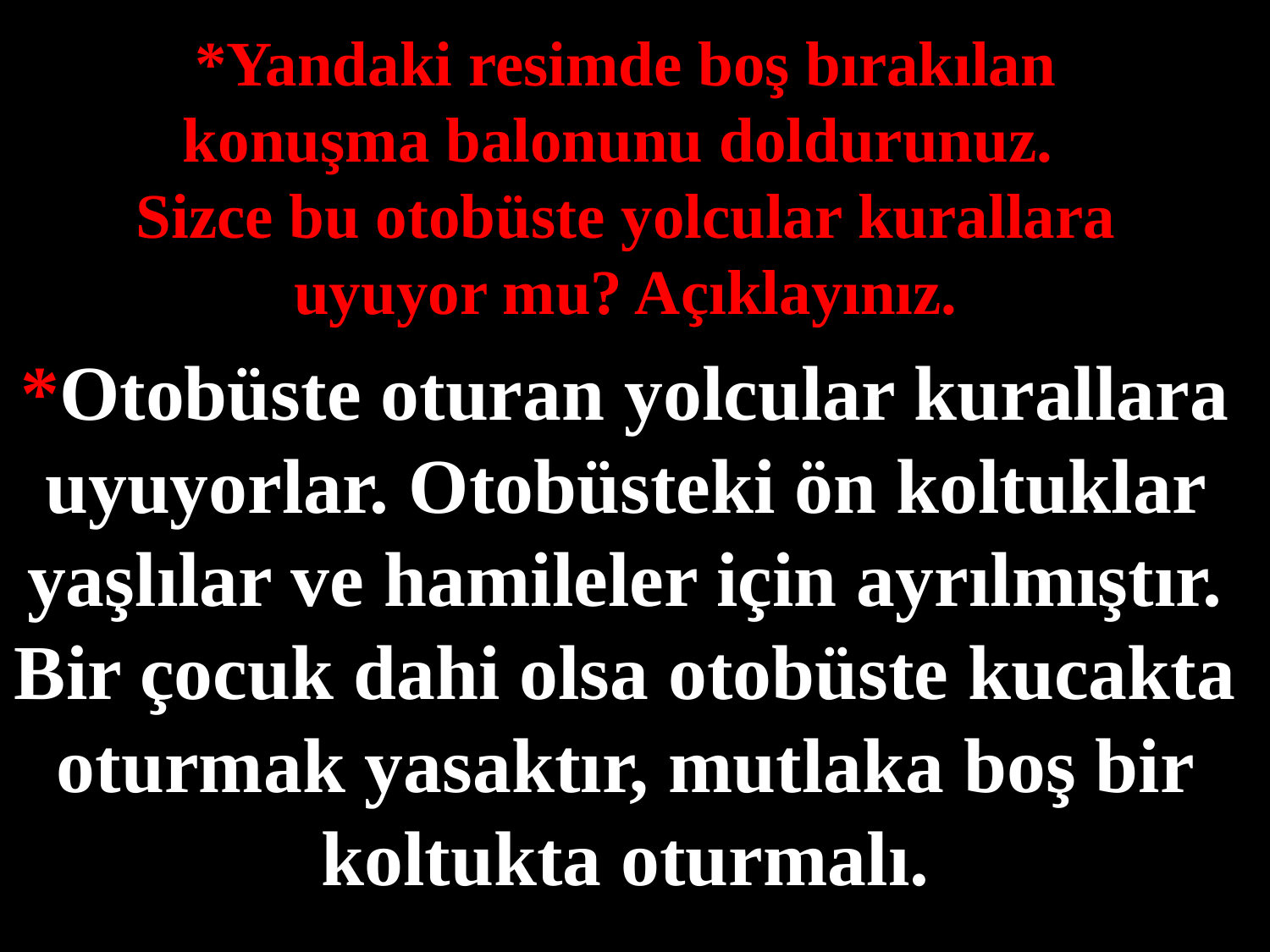

*Yandaki resimde boş bırakılan
konuşma balonunu doldurunuz.
Sizce bu otobüste yolcular kurallara
uyuyor mu? Açıklayınız.
#
*Otobüste oturan yolcular kurallara uyuyorlar. Otobüsteki ön koltuklar yaşlılar ve hamileler için ayrılmıştır. Bir çocuk dahi olsa otobüste kucakta oturmak yasaktır, mutlaka boş bir koltukta oturmalı.